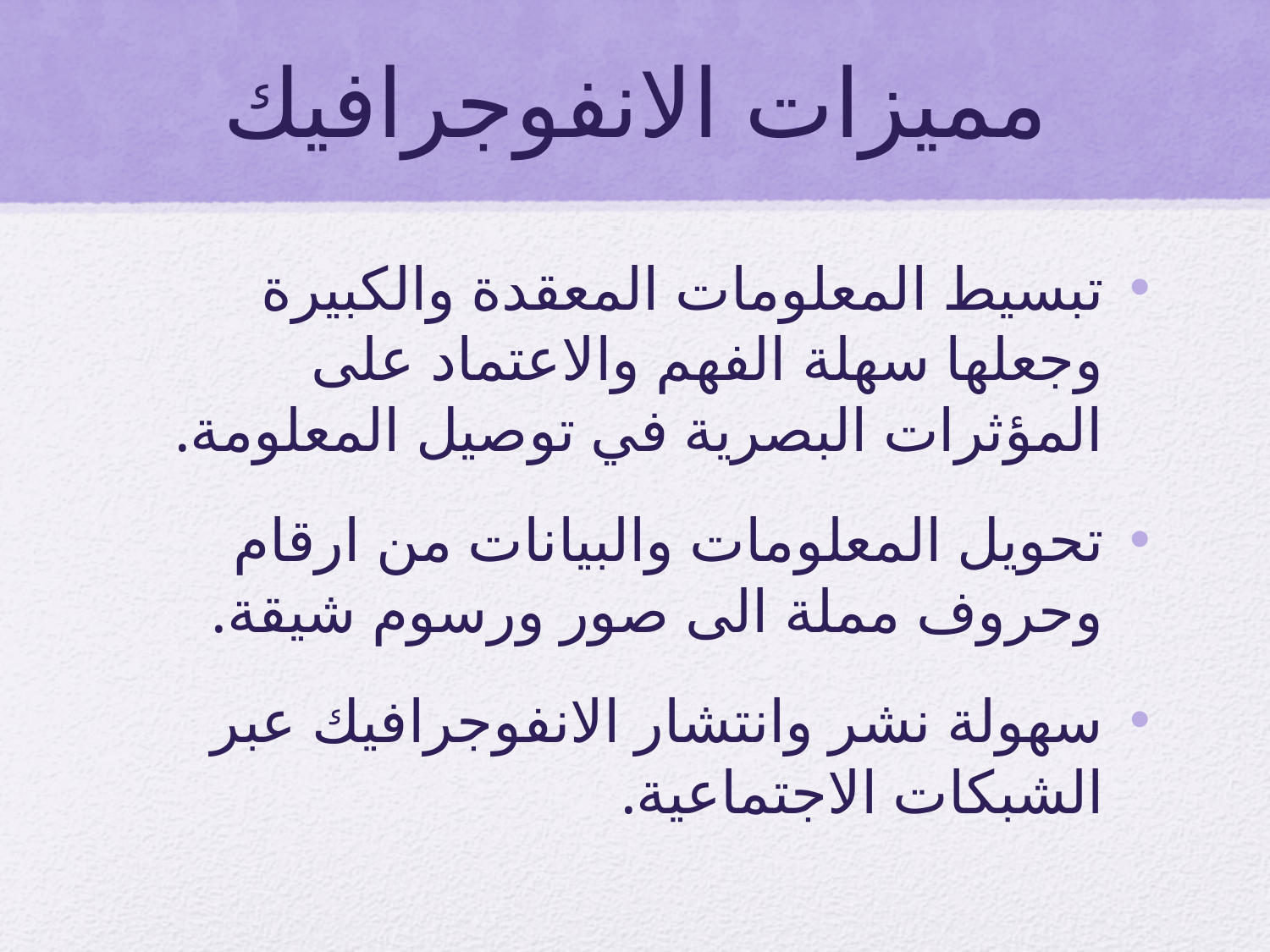

# مميزات الانفوجرافيك
تبسيط المعلومات المعقدة والكبيرة وجعلها سهلة الفهم والاعتماد على المؤثرات البصرية في توصيل المعلومة.
تحويل المعلومات والبيانات من ارقام وحروف مملة الى صور ورسوم شيقة.
سهولة نشر وانتشار الانفوجرافيك عبر الشبكات الاجتماعية.